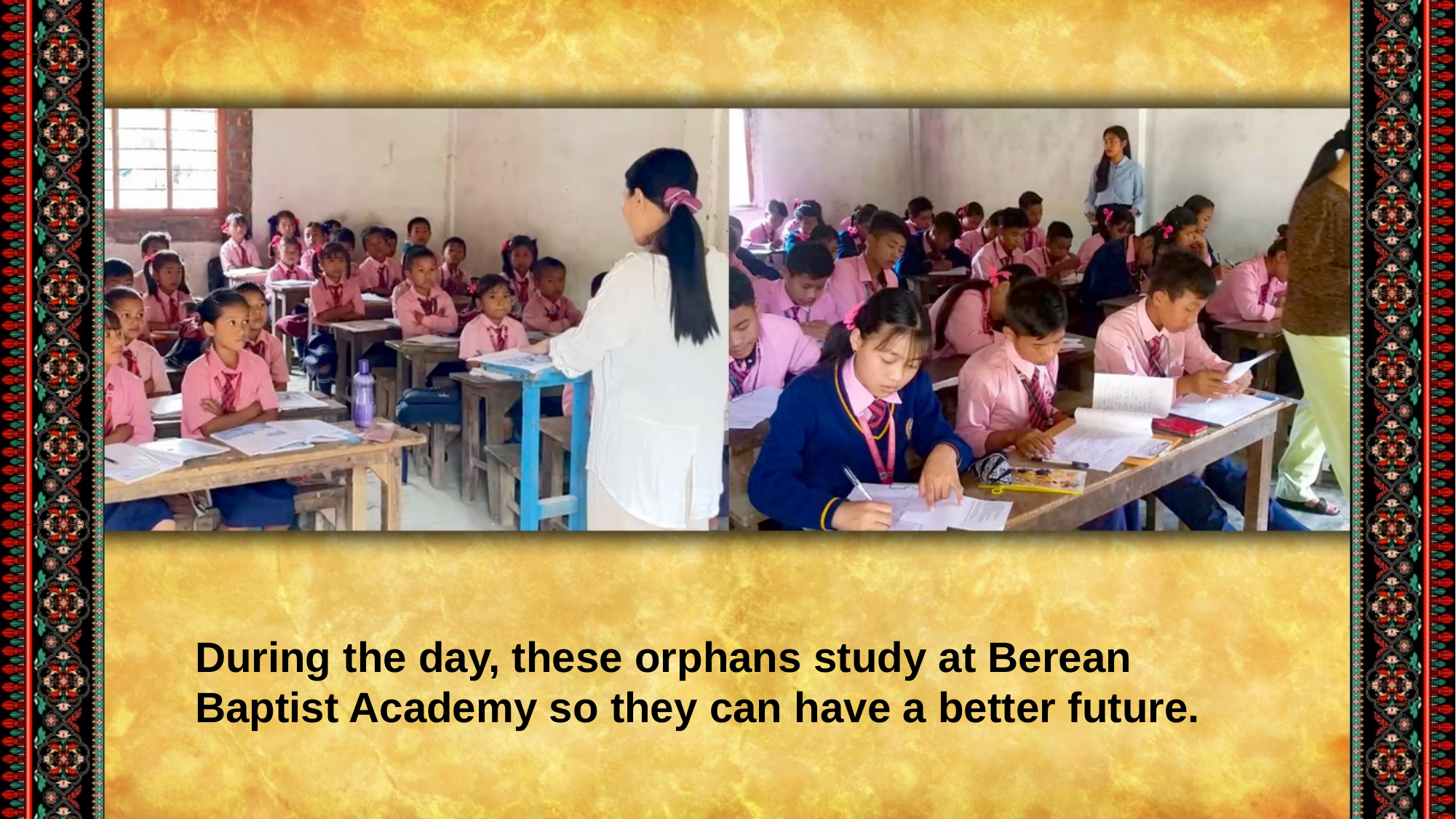

During the day, these orphans study at Berean Baptist Academy so they can have a better future.